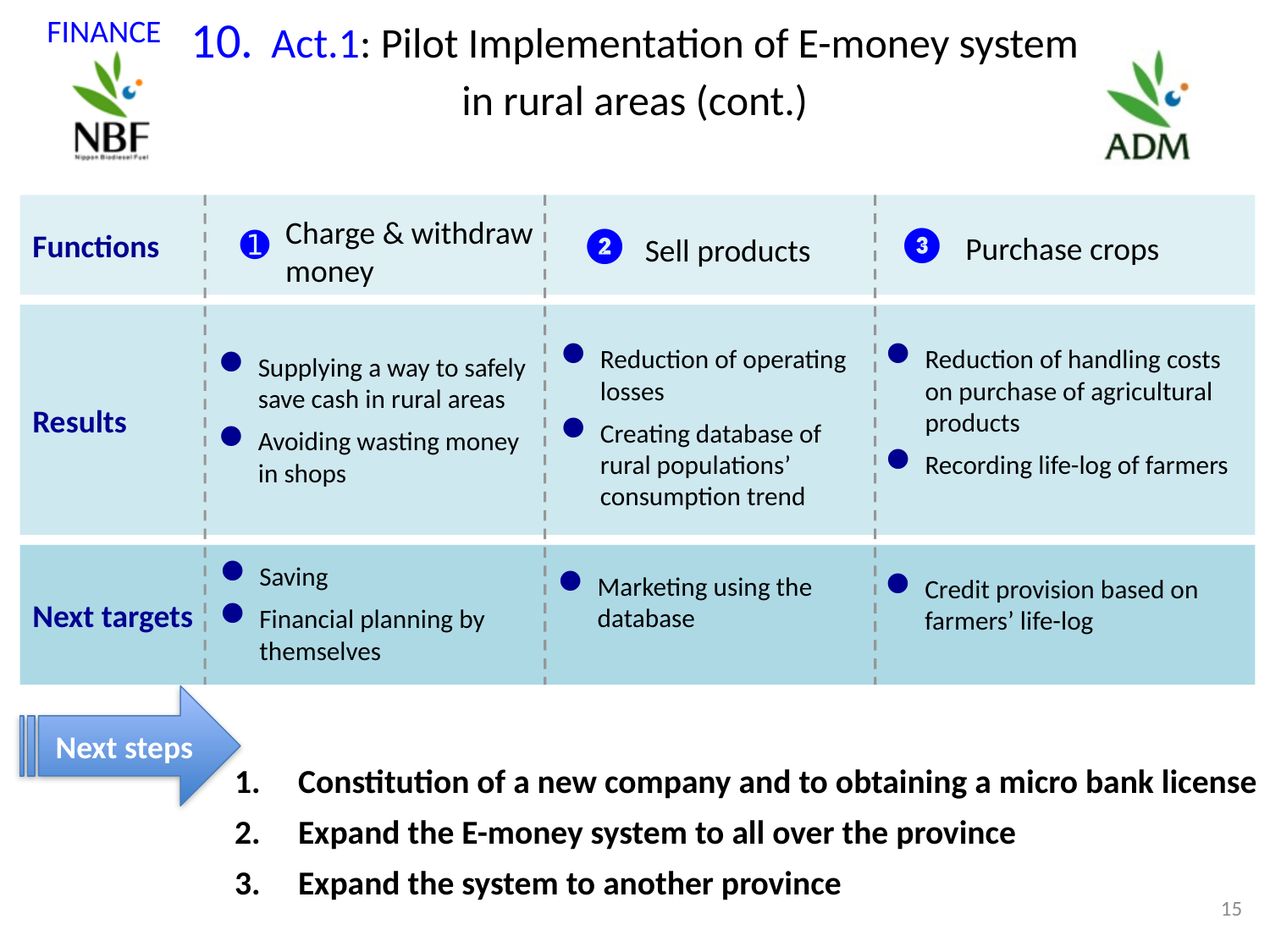

10. Act.1: Pilot Implementation of E-money system
in rural areas (cont.)

Functions

Results
Next targets
Charge & withdraw
money
Purchase crops
Sell products
Reduction of operating losses
Creating database of rural populations’ consumption trend
Reduction of handling costs on purchase of agricultural products
Recording life-log of farmers

Supplying a way to safely save cash in rural areas
Avoiding wasting money in shops
Saving
Financial planning by themselves

Marketing using the database
Credit provision based on farmers’ life-log
❸
➊
❷
Next steps
Constitution of a new company and to obtaining a micro bank license
Expand the E-money system to all over the province
Expand the system to another province
15